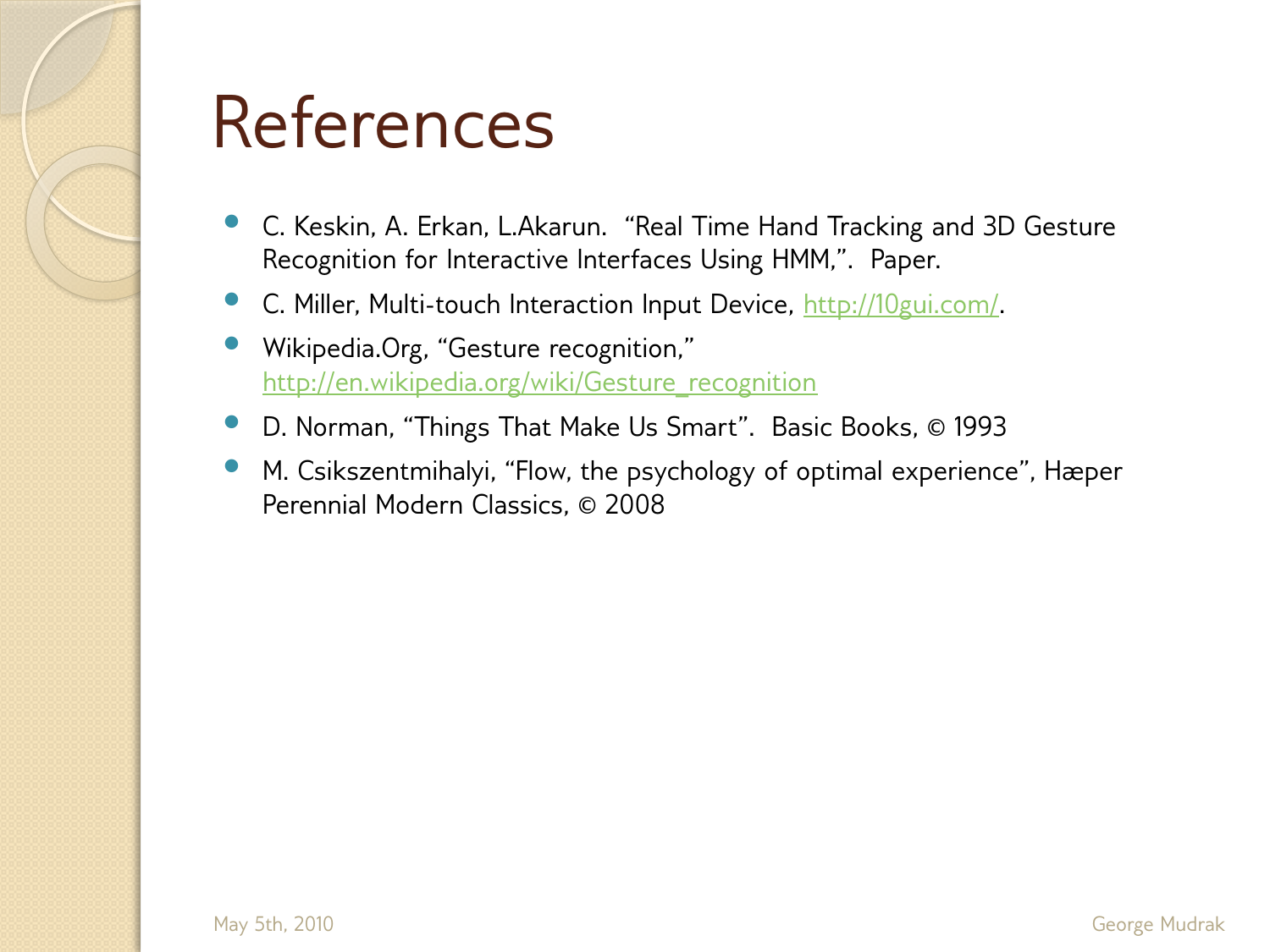

# References
C. Keskin, A. Erkan, L.Akarun.  “Real Time Hand Tracking and 3D Gesture Recognition for Interactive Interfaces Using HMM,”.  Paper.
C. Miller, Multi-touch Interaction Input Device, http://10gui.com/.
Wikipedia.Org, “Gesture recognition,” http://en.wikipedia.org/wiki/Gesture_recognition
D. Norman, “Things That Make Us Smart”.  Basic Books, © 1993
M. Csikszentmihalyi, “Flow, the psychology of optimal experience”, Haeper Perennial Modern Classics, © 2008

May 5th, 2010
George Mudrak